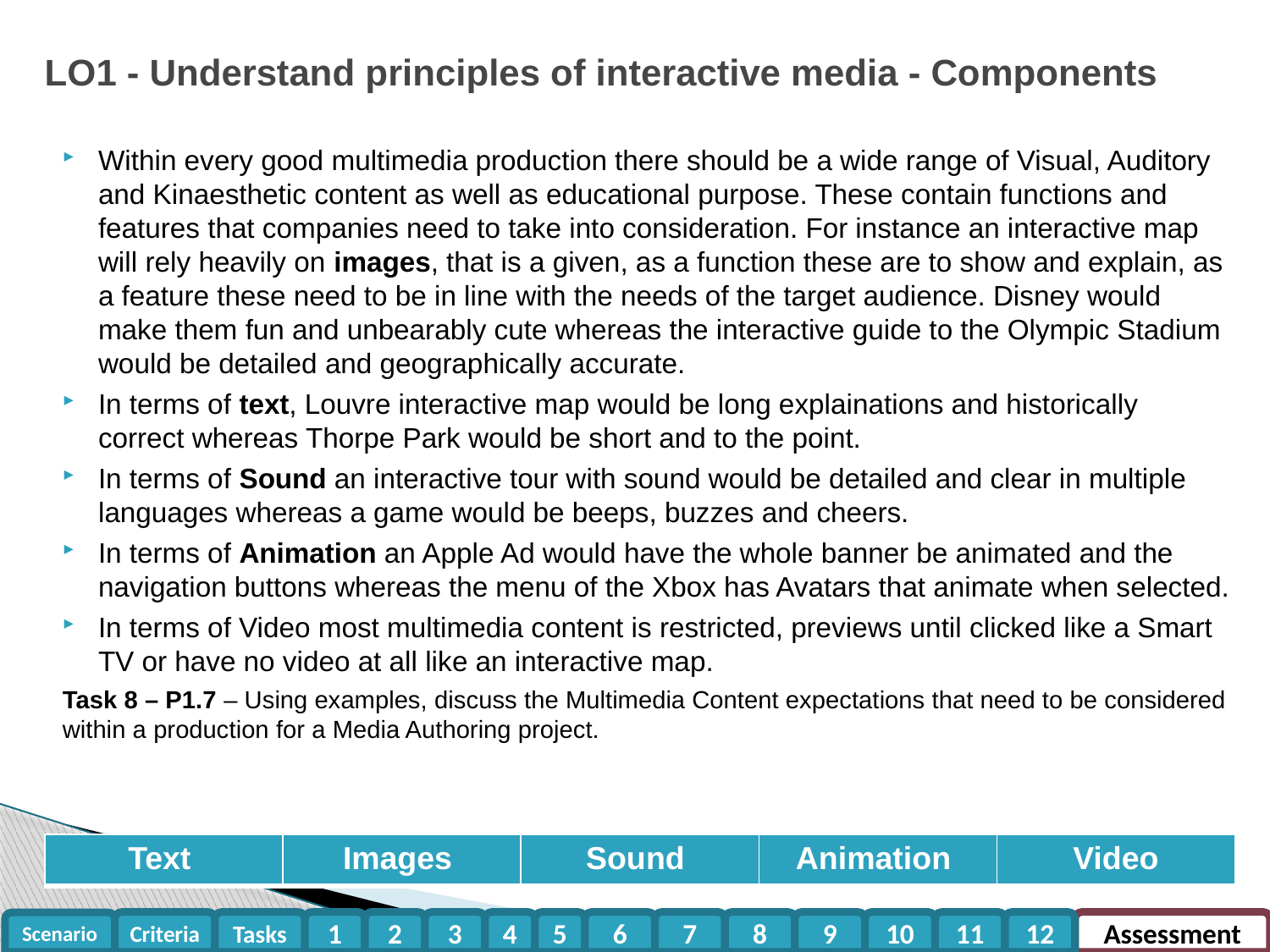

# LO1 - Understand principles of interactive media - Components
Within every good multimedia production there should be a wide range of Visual, Auditory and Kinaesthetic content as well as educational purpose. These contain functions and features that companies need to take into consideration. For instance an interactive map will rely heavily on images, that is a given, as a function these are to show and explain, as a feature these need to be in line with the needs of the target audience. Disney would make them fun and unbearably cute whereas the interactive guide to the Olympic Stadium would be detailed and geographically accurate.
In terms of text, Louvre interactive map would be long explainations and historically correct whereas Thorpe Park would be short and to the point.
In terms of Sound an interactive tour with sound would be detailed and clear in multiple languages whereas a game would be beeps, buzzes and cheers.
In terms of Animation an Apple Ad would have the whole banner be animated and the navigation buttons whereas the menu of the Xbox has Avatars that animate when selected.
In terms of Video most multimedia content is restricted, previews until clicked like a Smart TV or have no video at all like an interactive map.
Task 8 – P1.7 – Using examples, discuss the Multimedia Content expectations that need to be considered within a production for a Media Authoring project.
| Text | Images | Sound | Animation | Video |
| --- | --- | --- | --- | --- |